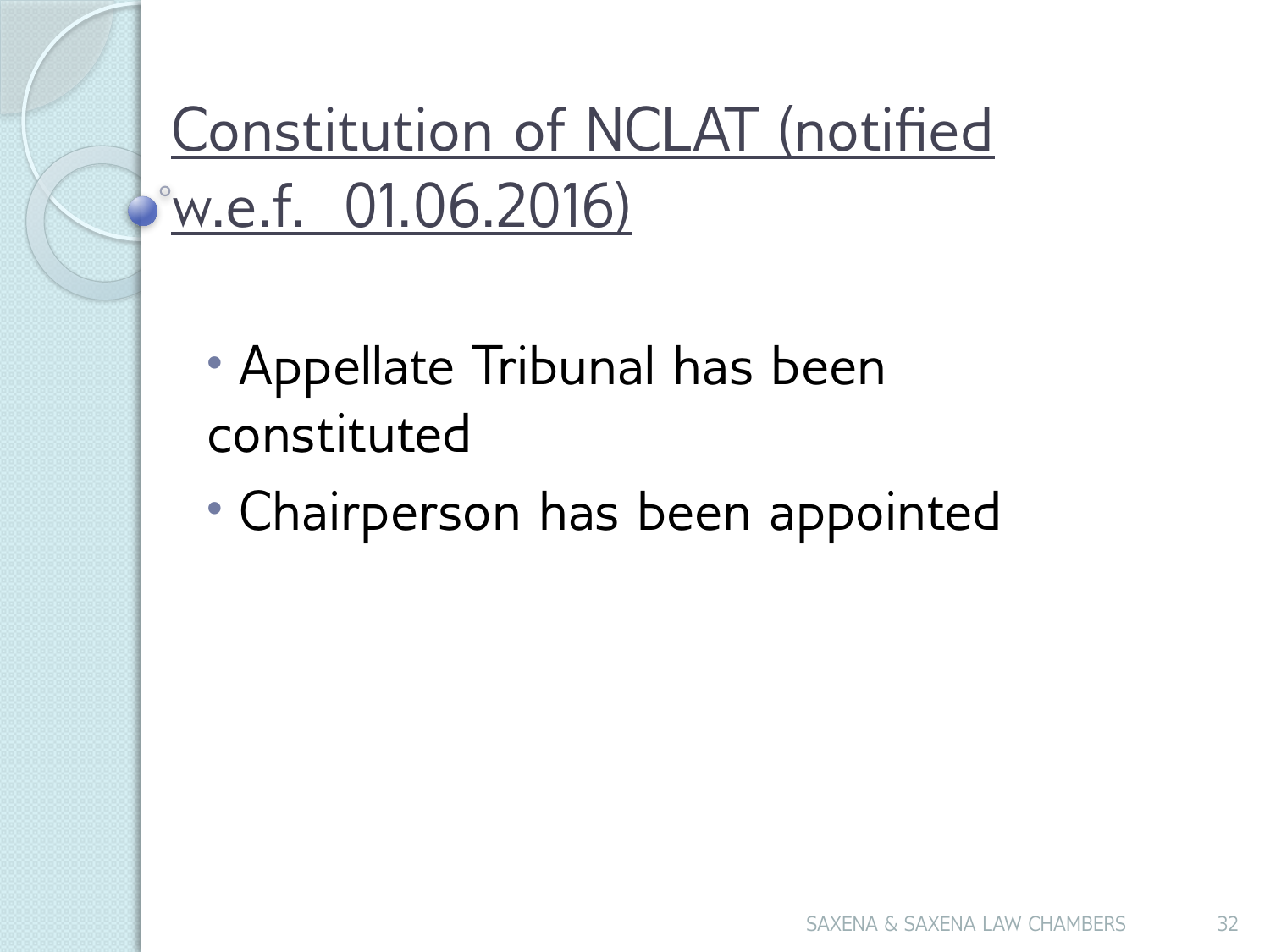

# Constitution of NCLAT (notified w.e.f.  01.06.2016)
 Appellate Tribunal has been constituted
 Chairperson has been appointed

SAXENA & SAXENA LAW CHAMBERS
32